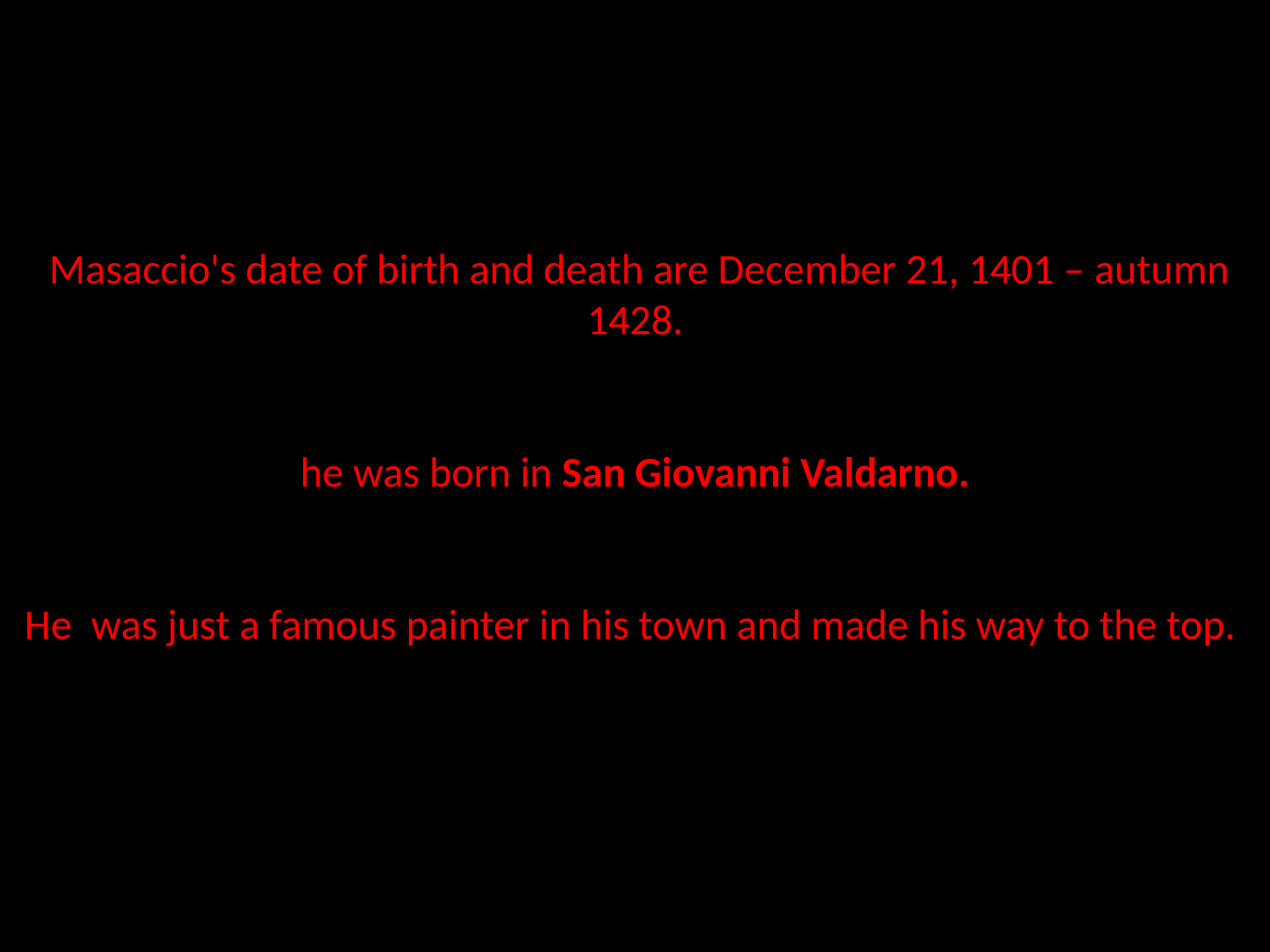

# Masaccio's date of birth and death are December 21, 1401 – autumn 1428. he was born in San Giovanni Valdarno. He  was just a famous painter in his town and made his way to the top.